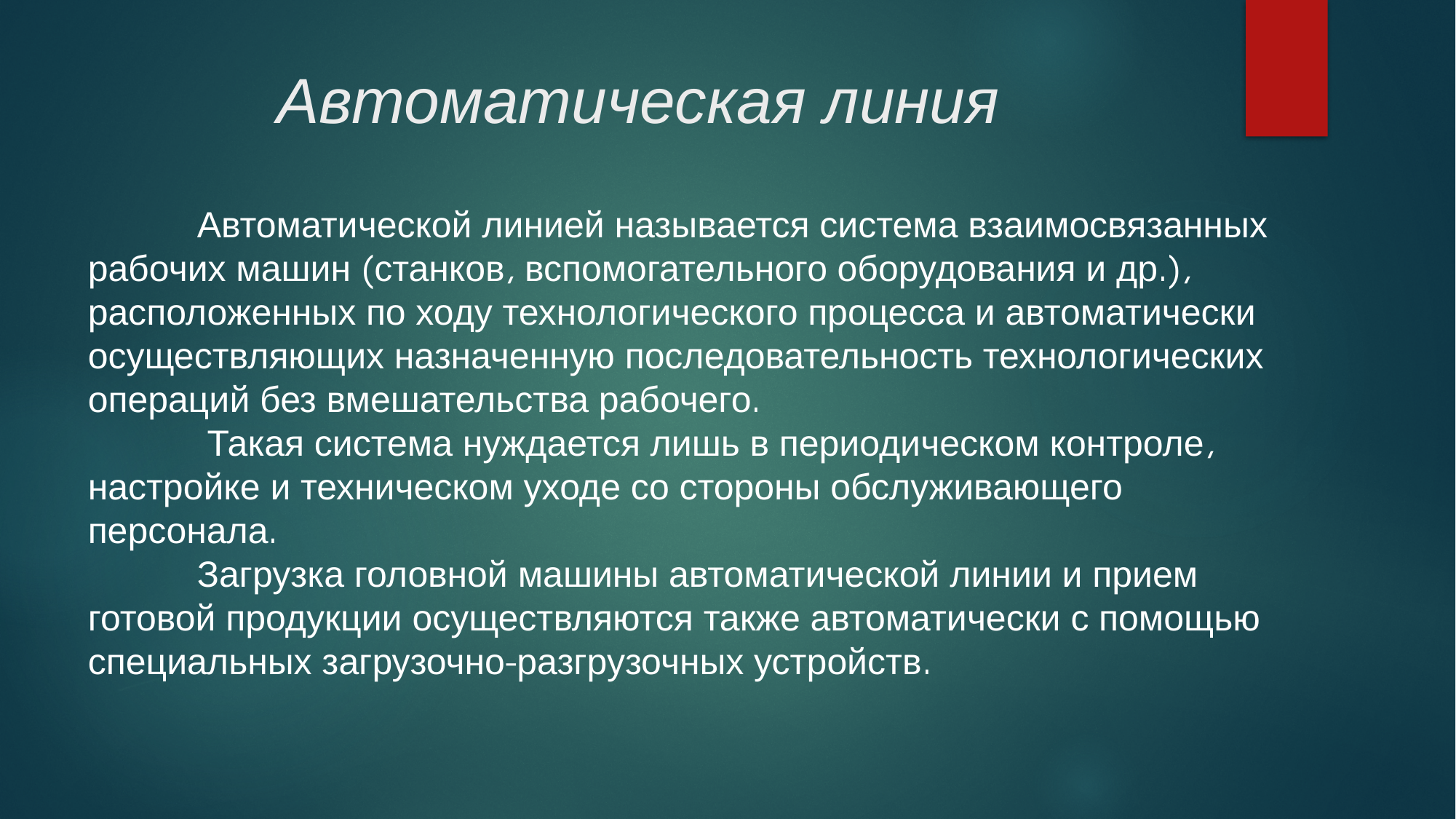

# Автоматическая линия
	Автоматической линией называется система взаимосвязанных рабочих машин (станков, вспомогательного оборудования и др.), расположенных по ходу технологического про­цесса и автоматически осуществляющих назначенную последовательность технологических операций без вмешательства рабочего.
	 Такая система нуждается лишь в периодическом контроле, настройке и техническом уходе со стороны обслуживающего персонала.
	Загрузка головной машины автоматической линии и прием готовой продукции осуществляются также автоматически с помощью специальных загрузочно-разгрузочных устройств.